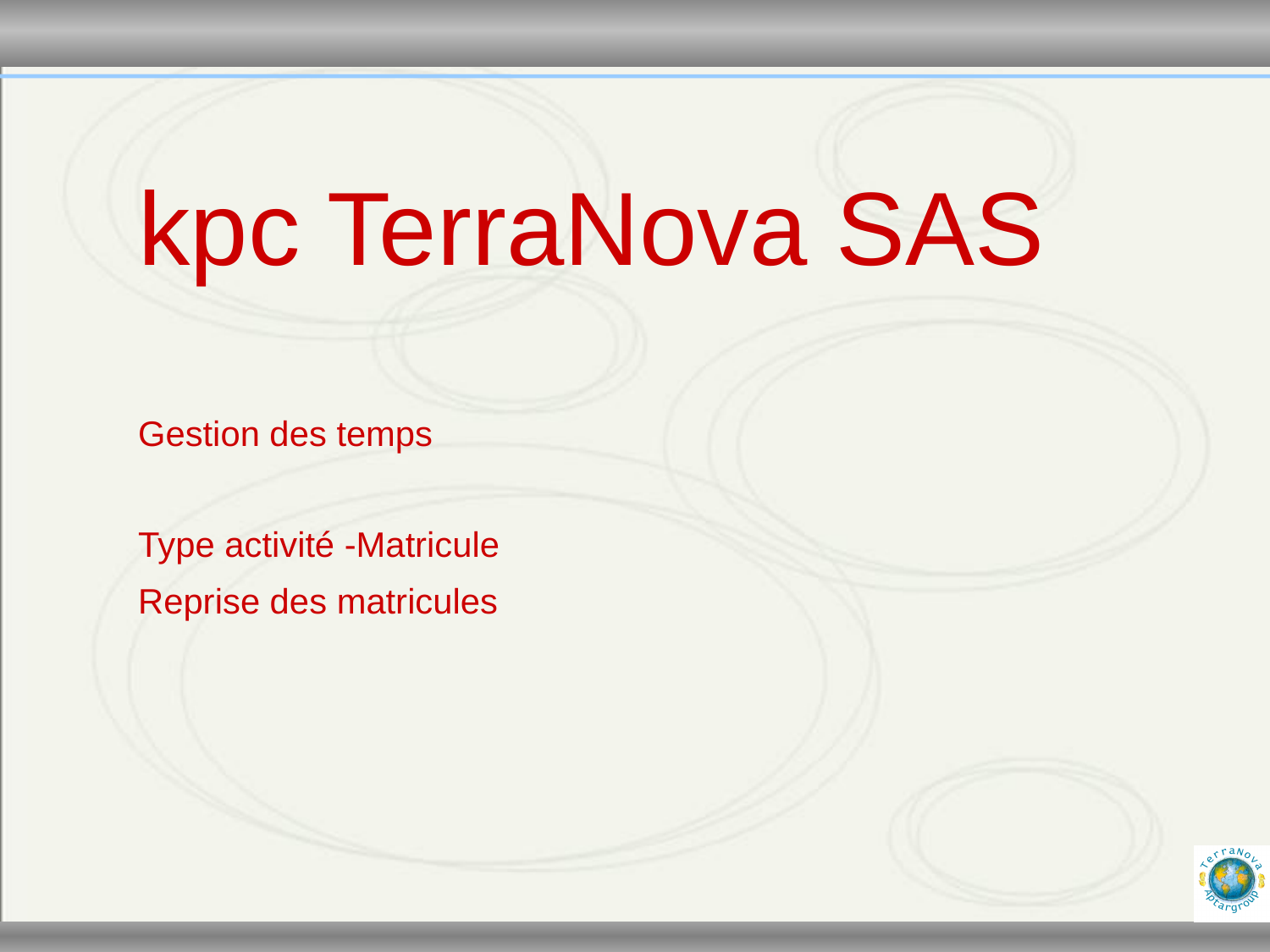

# kpc TerraNova SAS Gestion des temps Type activité -Matricule Reprise des matricules